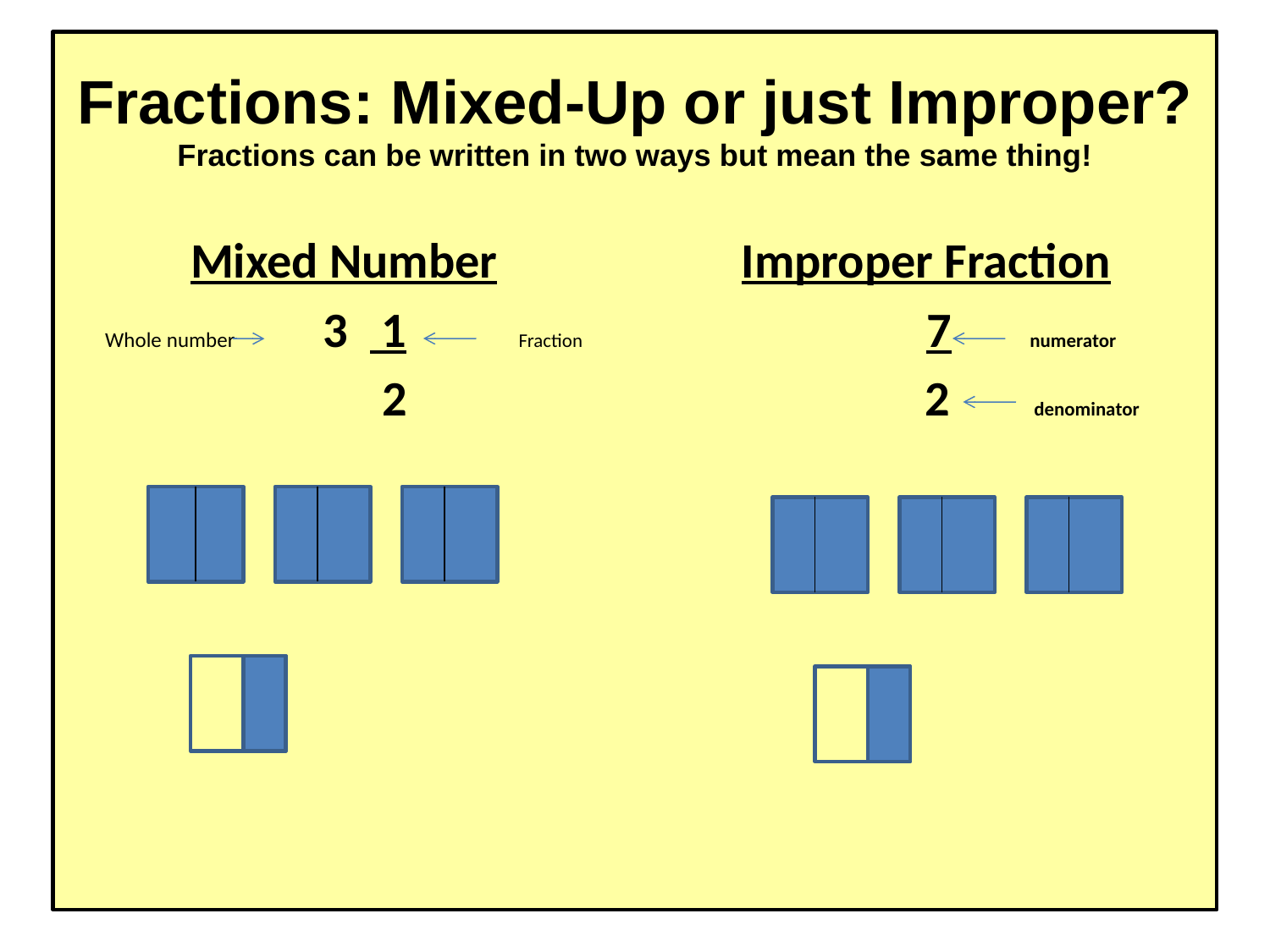

# Fractions: Mixed-Up or just Improper? Fractions can be written in two ways but mean the same thing!
Mixed Number
Whole number                  3   1          Fraction
         2
Improper Fraction
                 7       numerator
                   2                   denominator